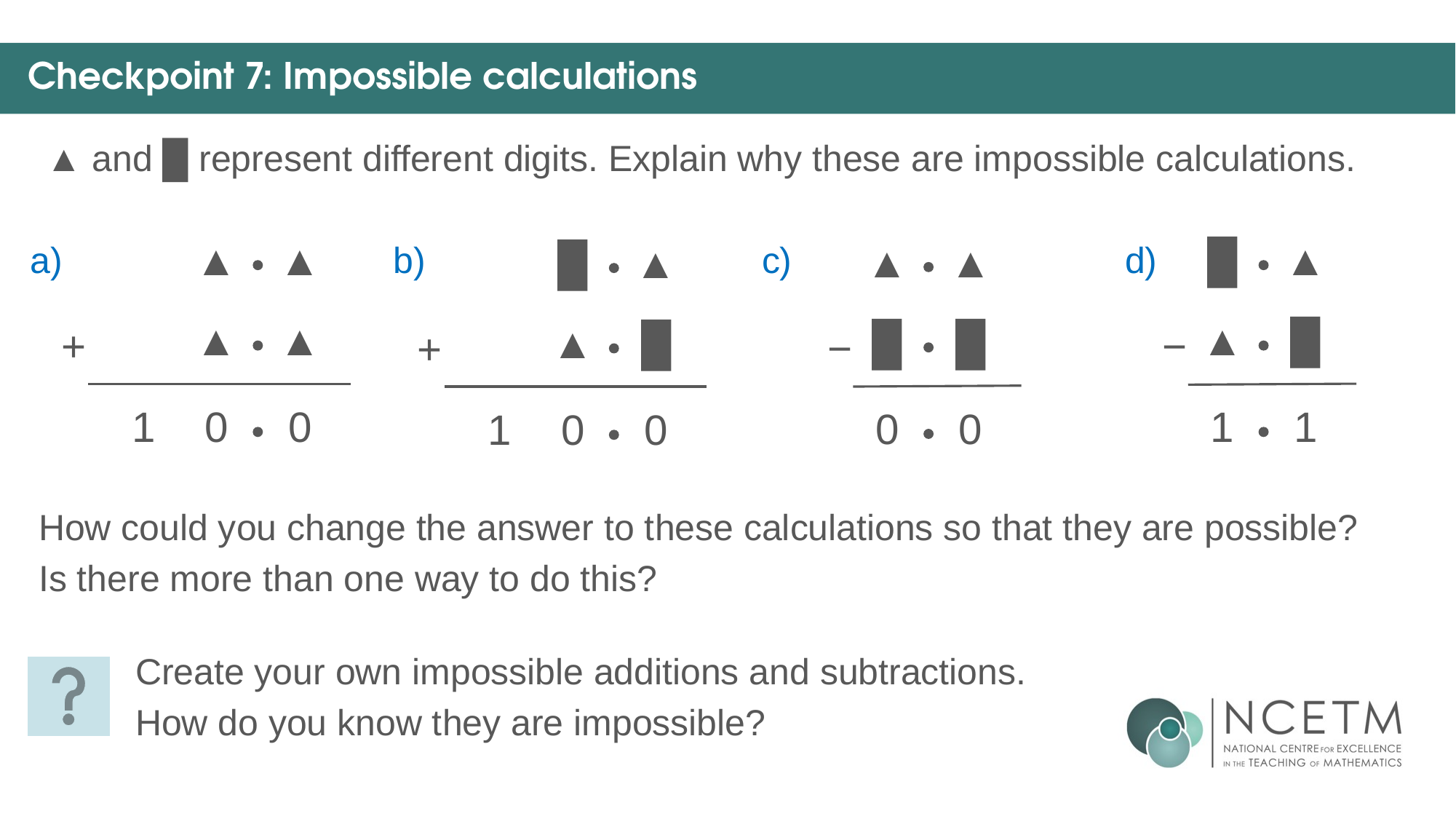

Checkpoint 7: Impossible calculations
▲ and █ represent different digits. Explain why these are impossible calculations.
▲
▲

▲
▲

1
0
0

+
█
▲

▲
█

1
1

−
▲
▲

█
█

0
0

−
█
▲

▲
█

1
0
0

+
a)
b)
c)
d)
How could you change the answer to these calculations so that they are possible?
Is there more than one way to do this?
Create your own impossible additions and subtractions.
How do you know they are impossible?